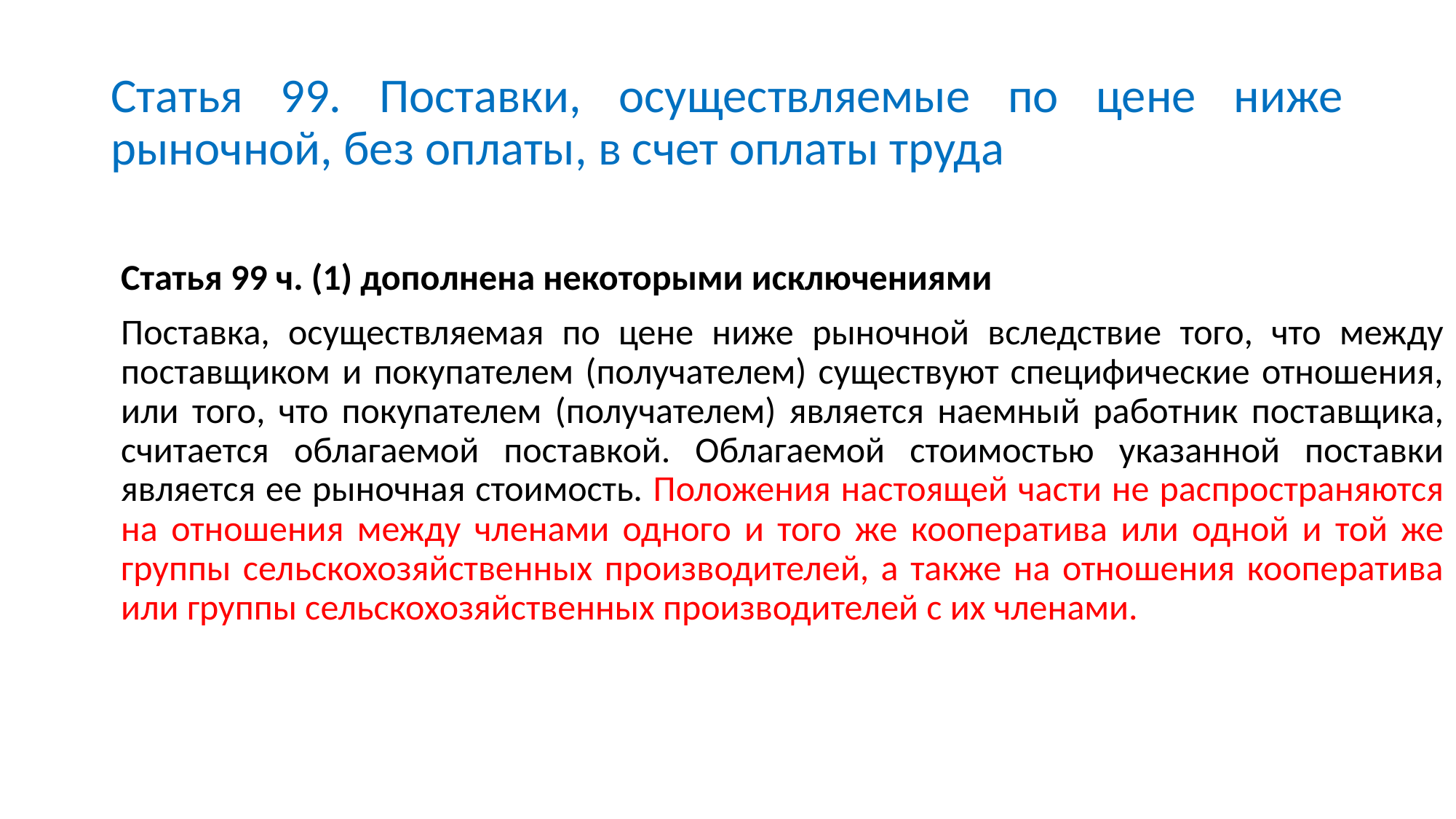

# Статья 99. Поставки, осуществляемые по цене ниже рыночной, без оплаты, в счет оплаты труда
Статья 99 ч. (1) дополнена некоторыми исключениями
Поставка, осуществляемая по цене ниже рыночной вследствие того, что между поставщиком и покупателем (получателем) существуют специфические отношения, или того, что покупателем (получателем) является наемный работник поставщика, считается облагаемой поставкой. Облагаемой стоимостью указанной поставки является ее рыночная стоимость. Положения настоящей части не распространяются на отношения между членами одного и того же кооператива или одной и той же группы сельскохозяйственных производителей, а также на отношения кооператива или группы сельскохозяйственных производителей с их членами.